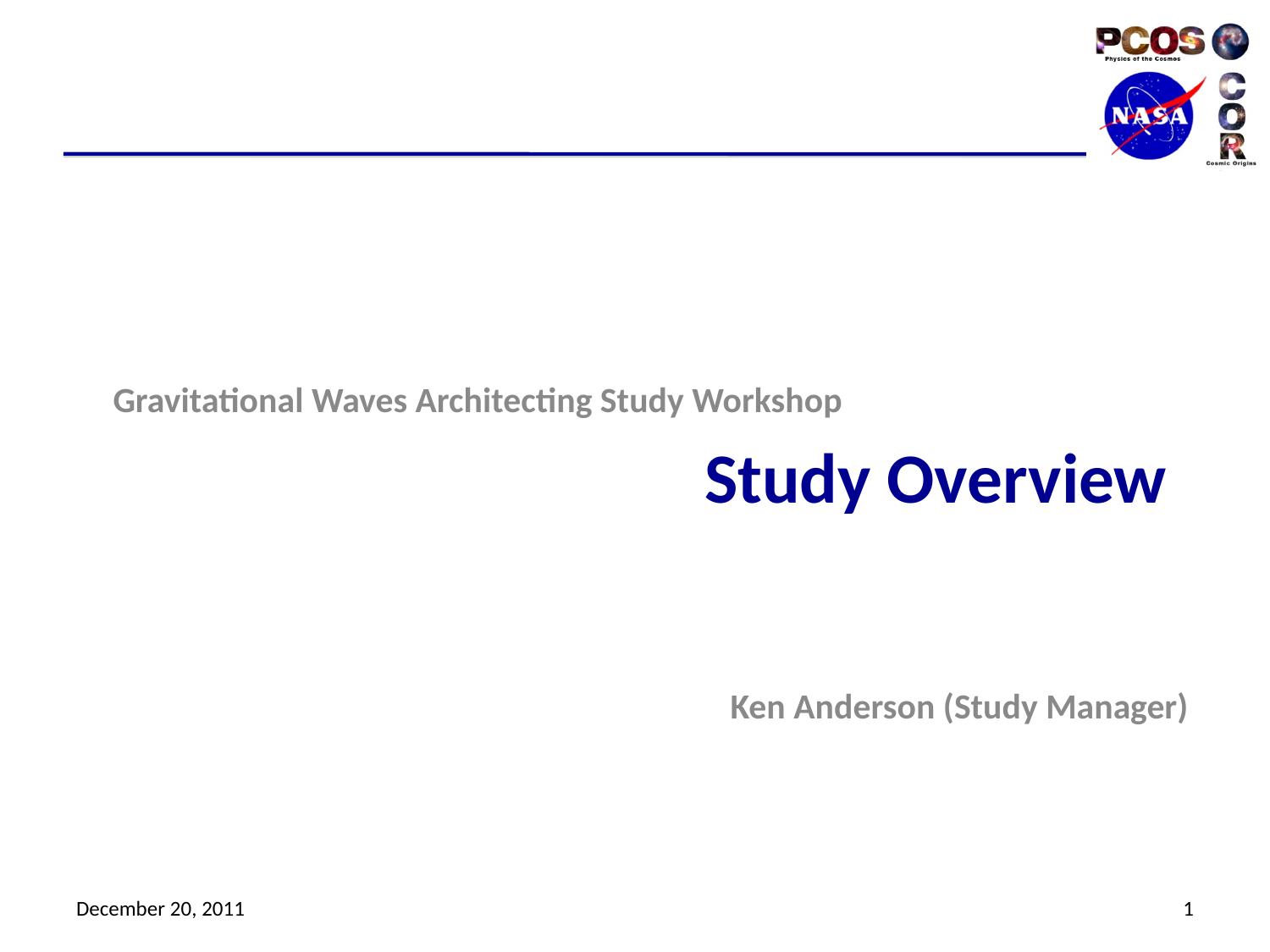

Gravitational Waves Architecting Study Workshop
# Study Overview
Ken Anderson (Study Manager)
December 20, 2011
1